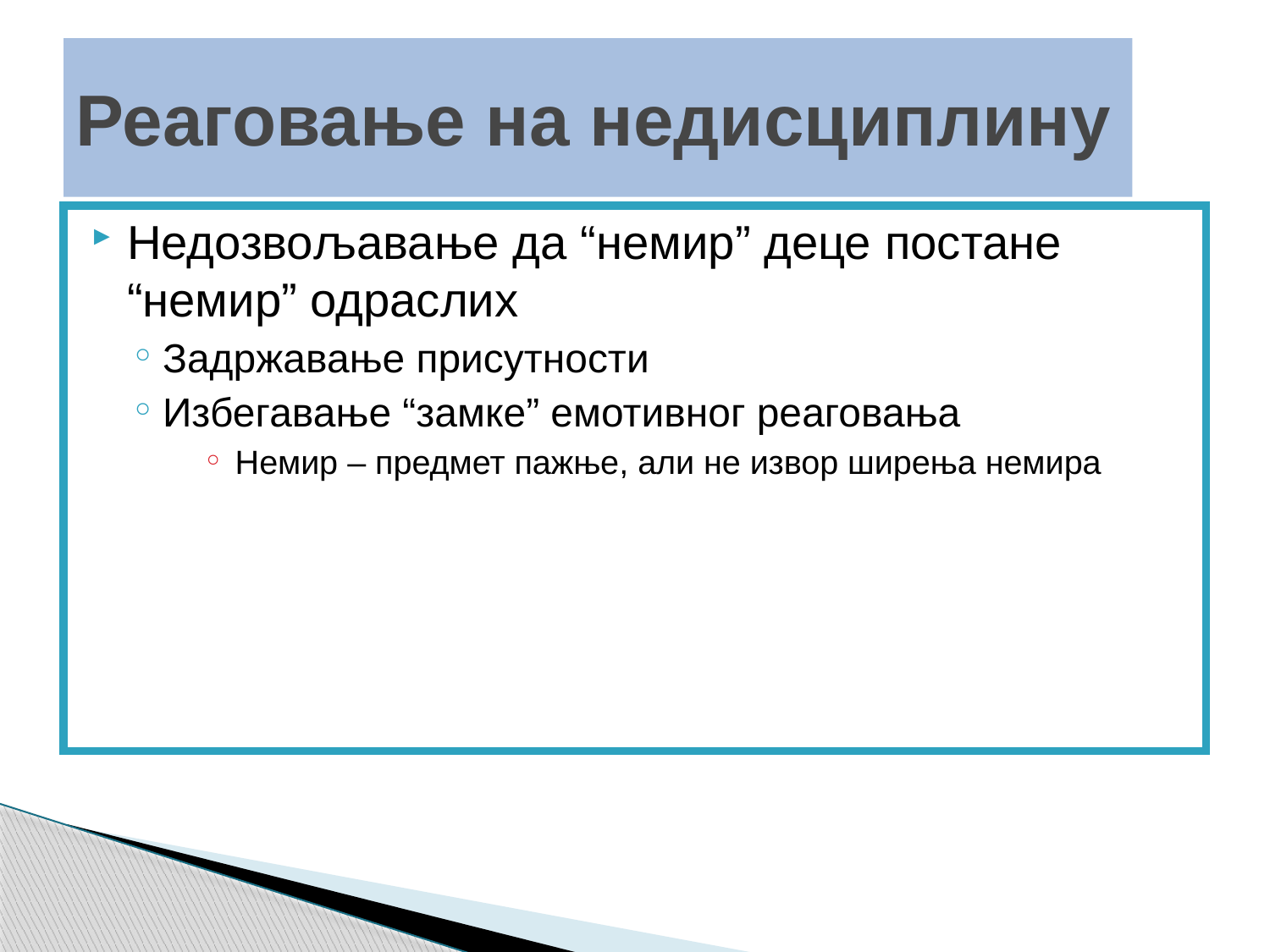

# Реаговање на недисциплину
Недозвољавање да “немир” деце постане “немир” одраслих
Задржавање присутности
Избегавање “замке” емотивног реаговања
Немир – предмет пажње, али не извор ширења немира